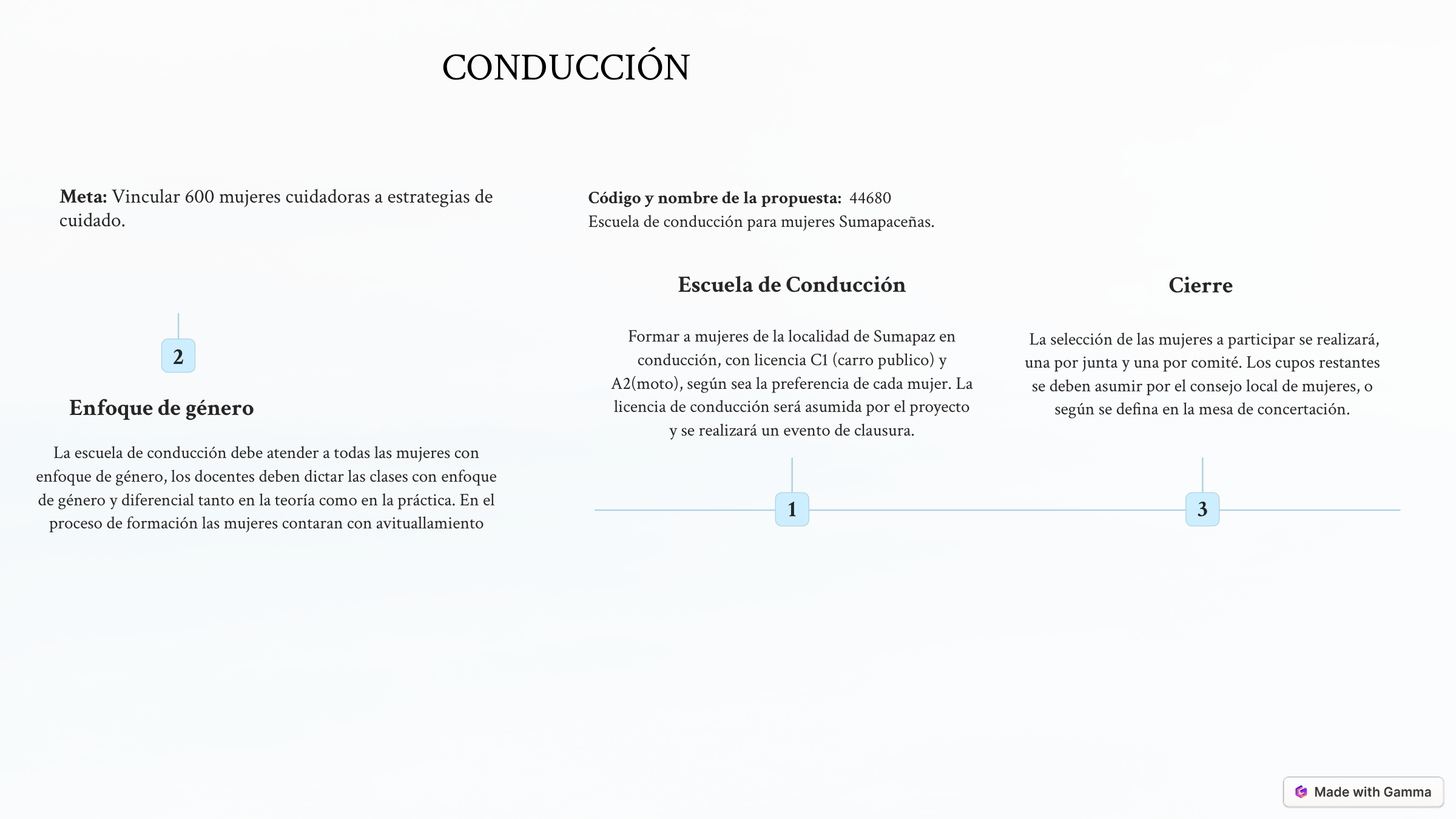

CONDUCCIÓN
Meta: Vincular 600 mujeres cuidadoras a estrategias de cuidado.
Código y nombre de la propuesta:  44680
Escuela de conducción para mujeres Sumapaceñas.
Escuela de Conducción
Cierre

Formar a mujeres de la localidad de Sumapaz en conducción, con licencia C1 (carro publico) y A2(moto), según sea la preferencia de cada mujer. La licencia de conducción será asumida por el proyecto y se realizará un evento de clausura.
 La selección de las mujeres a participar se realizará, una por junta y una por comité. Los cupos restantes se deben asumir por el consejo local de mujeres, o según se defina en la mesa de concertación.

2
Enfoque de género
La escuela de conducción debe atender a todas las mujeres con enfoque de género, los docentes deben dictar las clases con enfoque de género y diferencial tanto en la teoría como en la práctica. En el proceso de formación las mujeres contaran con avituallamiento

1
3